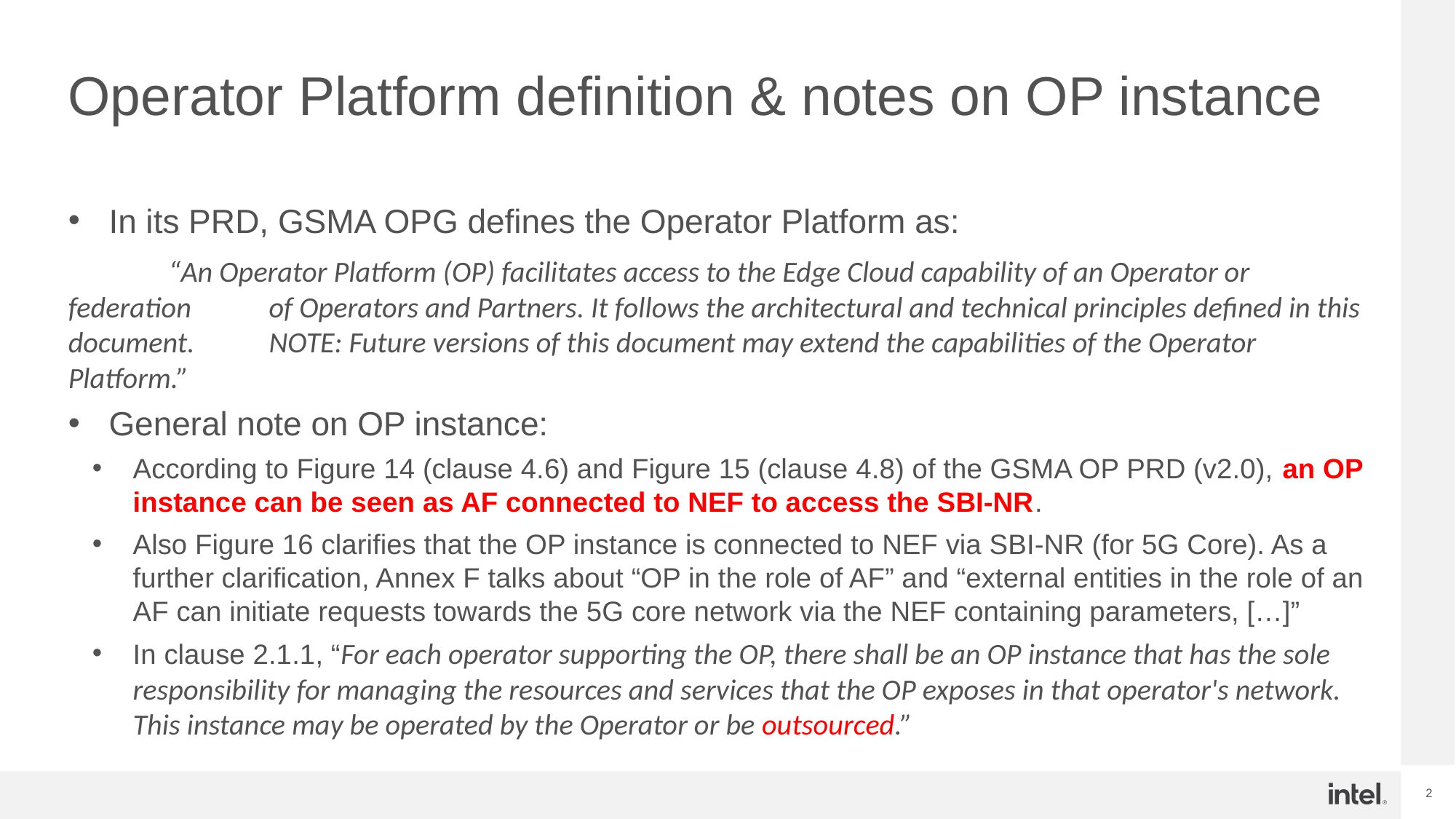

# Operator Platform definition & notes on OP instance
In its PRD, GSMA OPG defines the Operator Platform as:
	“An Operator Platform (OP) facilitates access to the Edge Cloud capability of an Operator or 	federation 	of Operators and Partners. It follows the architectural and technical principles defined in this document. 	NOTE: Future versions of this document may extend the capabilities of the Operator Platform.”
General note on OP instance:
According to Figure 14 (clause 4.6) and Figure 15 (clause 4.8) of the GSMA OP PRD (v2.0), an OP instance can be seen as AF connected to NEF to access the SBI-NR.
Also Figure 16 clarifies that the OP instance is connected to NEF via SBI-NR (for 5G Core). As a further clarification, Annex F talks about “OP in the role of AF” and “external entities in the role of an AF can initiate requests towards the 5G core network via the NEF containing parameters, […]”
In clause 2.1.1, “For each operator supporting the OP, there shall be an OP instance that has the sole responsibility for managing the resources and services that the OP exposes in that operator's network. This instance may be operated by the Operator or be outsourced.”